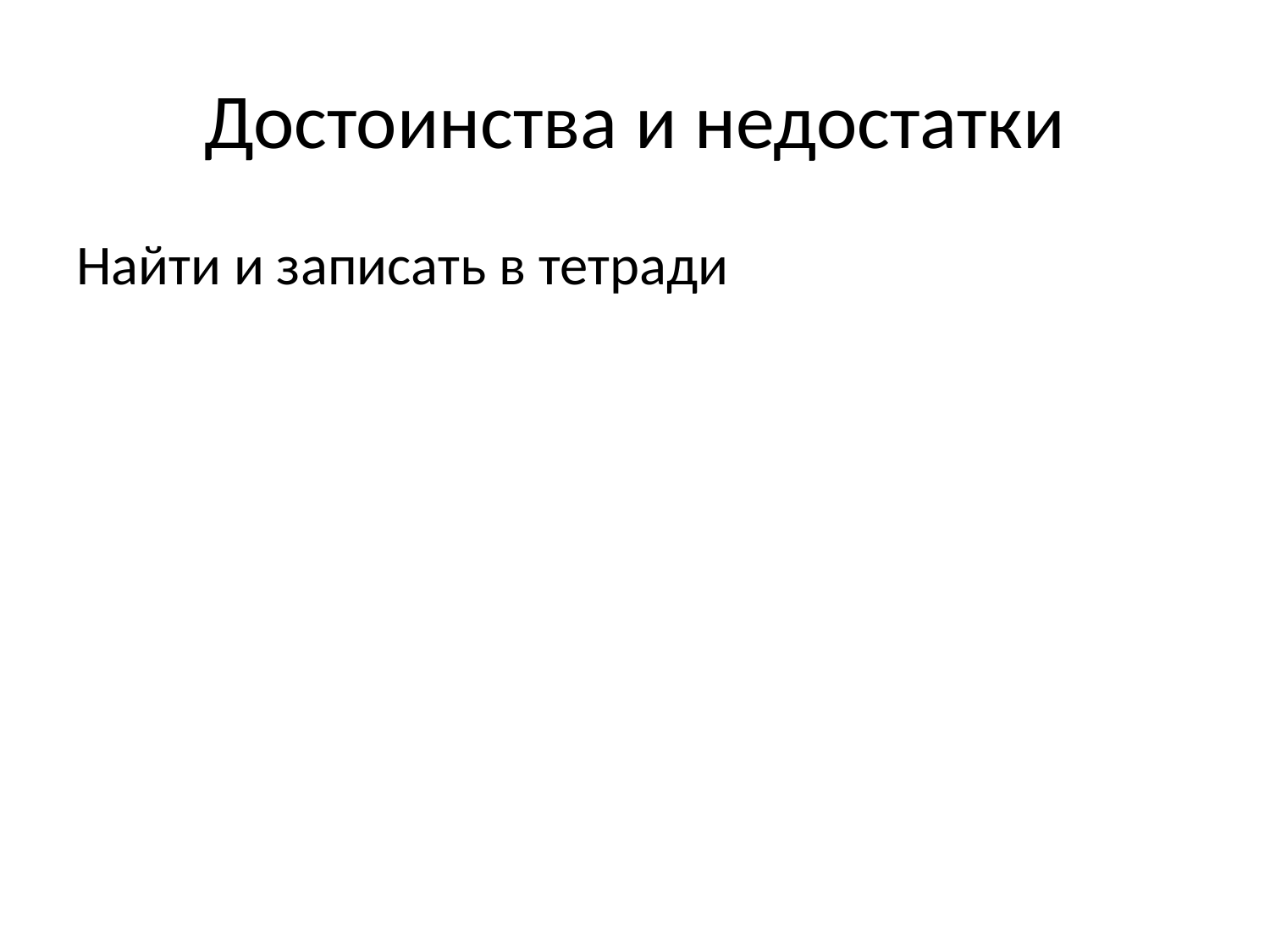

# Достоинства и недостатки
Найти и записать в тетради